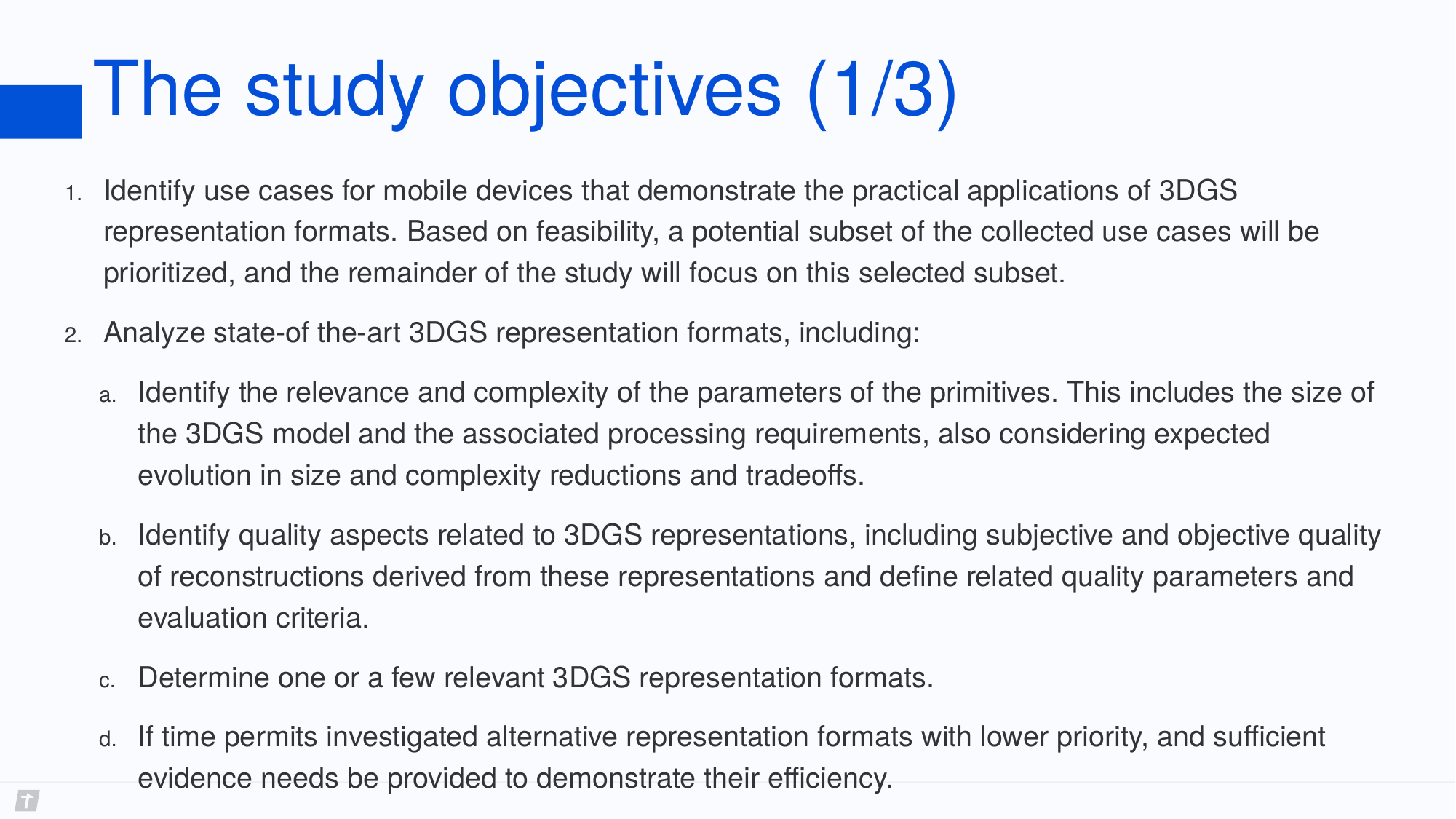

# The study objectives (1/3)
Identify use cases for mobile devices that demonstrate the practical applications of 3DGS representation formats. Based on feasibility, a potential subset of the collected use cases will be prioritized, and the remainder of the study will focus on this selected subset.
Analyze state-of the-art 3DGS representation formats, including:
Identify the relevance and complexity of the parameters of the primitives. This includes the size of the 3DGS model and the associated processing requirements, also considering expected evolution in size and complexity reductions and tradeoffs.
Identify quality aspects related to 3DGS representations, including subjective and objective quality of reconstructions derived from these representations and define related quality parameters and evaluation criteria.
Determine one or a few relevant 3DGS representation formats.
If time permits investigated alternative representation formats with lower priority, and sufficient evidence needs be provided to demonstrate their efficiency.